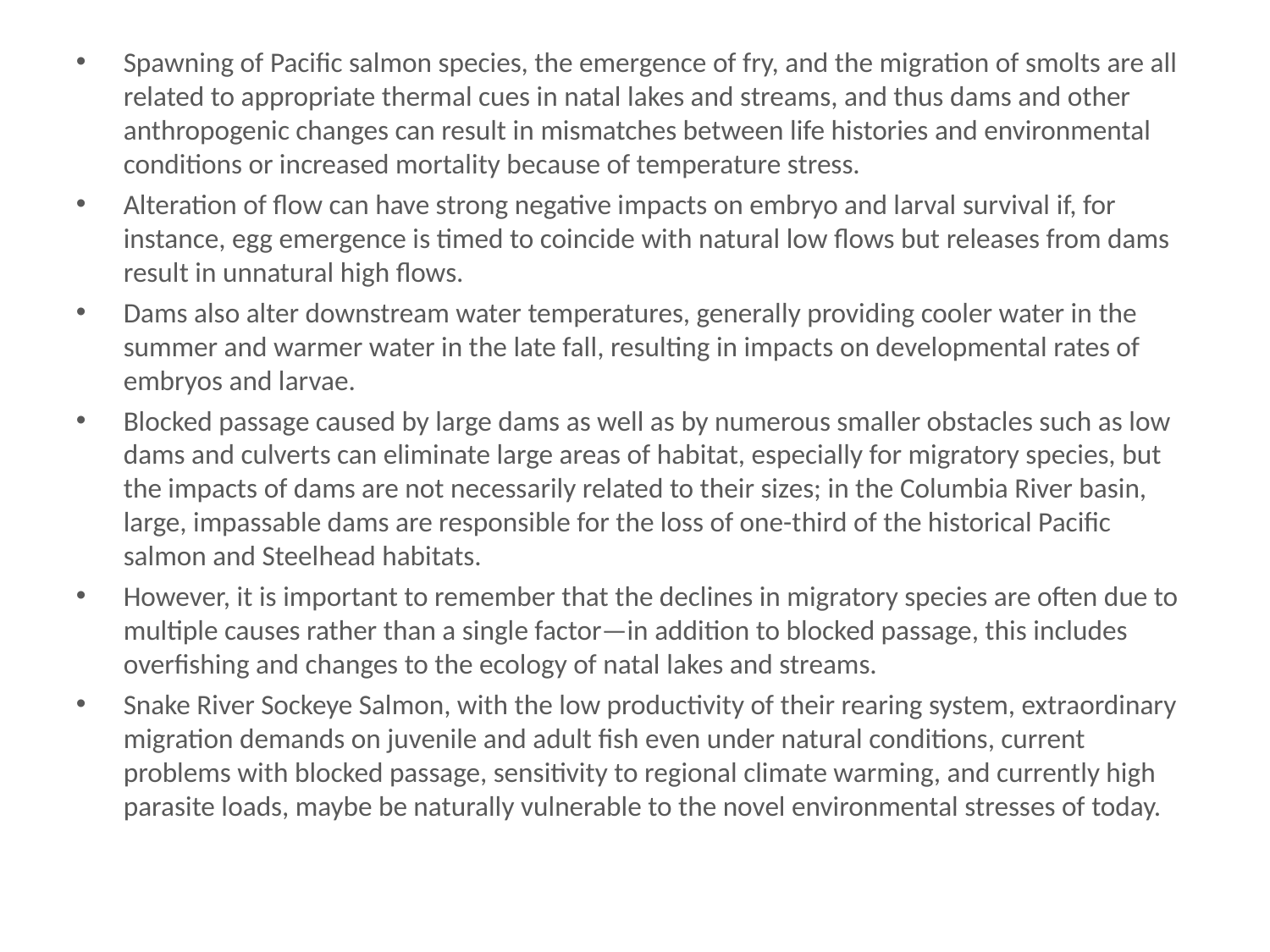

# Spawning of Pacific salmon species, the emergence of fry, and the migration o...
Spawning of Pacific salmon species, the emergence of fry, and the migration of smolts are all related to appropriate thermal cues in natal lakes and streams, and thus dams and other anthropogenic changes can result in mismatches between life histories and environmental conditions or increased mortality because of temperature stress.
Alteration of flow can have strong negative impacts on embryo and larval survival if, for instance, egg emergence is timed to coincide with natural low flows but releases from dams result in unnatural high flows.
Dams also alter downstream water temperatures, generally providing cooler water in the summer and warmer water in the late fall, resulting in impacts on developmental rates of embryos and larvae.
Blocked passage caused by large dams as well as by numerous smaller obstacles such as low dams and culverts can eliminate large areas of habitat, especially for migratory species, but the impacts of dams are not necessarily related to their sizes; in the Columbia River basin, large, impassable dams are responsible for the loss of one-third of the historical Pacific salmon and Steelhead habitats.
However, it is important to remember that the declines in migratory species are often due to multiple causes rather than a single factor—in addition to blocked passage, this includes overfishing and changes to the ecology of natal lakes and streams.
Snake River Sockeye Salmon, with the low productivity of their rearing system, extraordinary migration demands on juvenile and adult fish even under natural conditions, current problems with blocked passage, sensitivity to regional climate warming, and currently high parasite loads, maybe be naturally vulnerable to the novel environmental stresses of today.